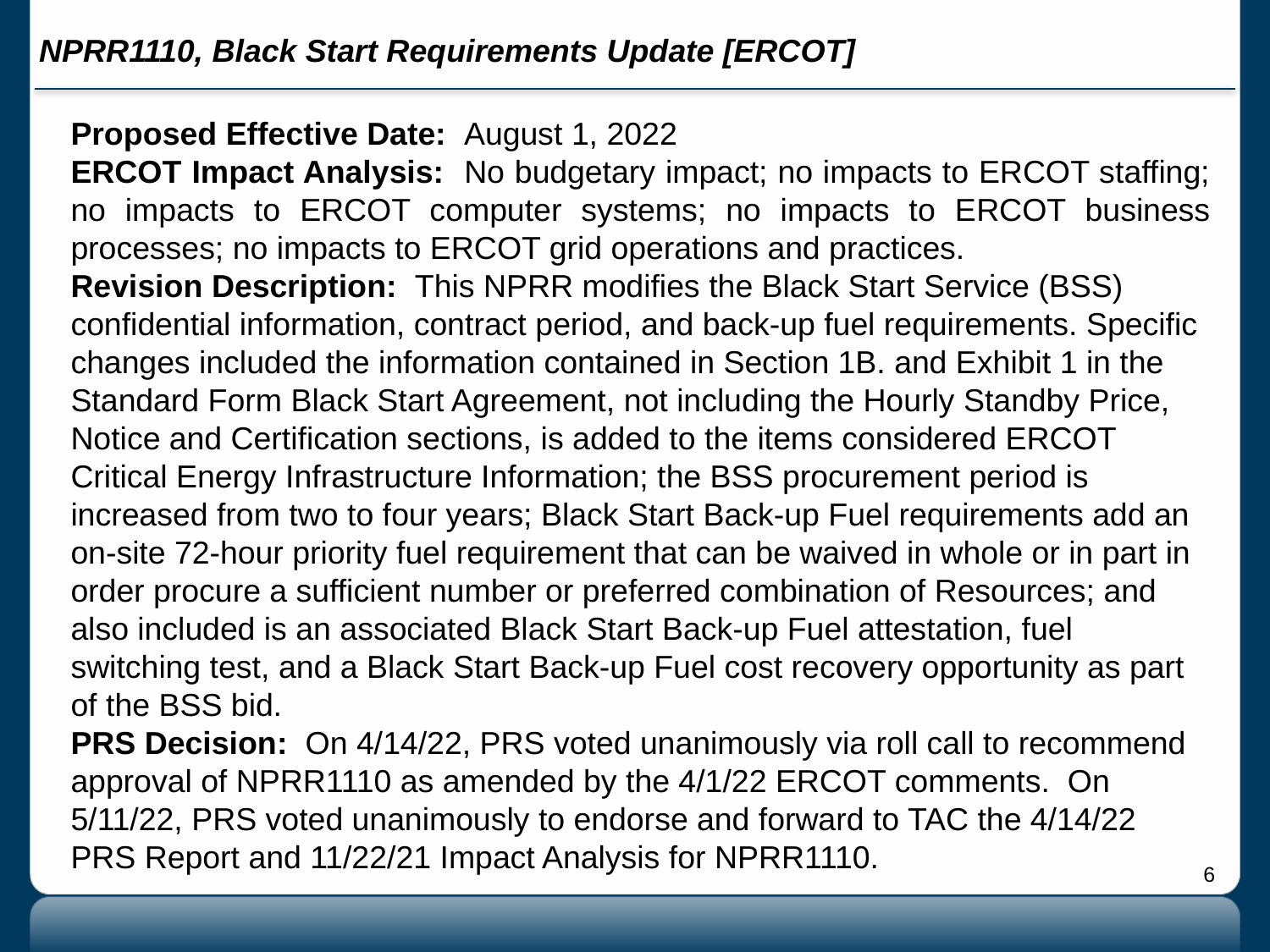

# NPRR1110, Black Start Requirements Update [ERCOT]
Proposed Effective Date:  August 1, 2022
ERCOT Impact Analysis:  No budgetary impact; no impacts to ERCOT staffing; no impacts to ERCOT computer systems; no impacts to ERCOT business processes; no impacts to ERCOT grid operations and practices.
Revision Description:  This NPRR modifies the Black Start Service (BSS) confidential information, contract period, and back-up fuel requirements. Specific changes included the information contained in Section 1B. and Exhibit 1 in the Standard Form Black Start Agreement, not including the Hourly Standby Price, Notice and Certification sections, is added to the items considered ERCOT Critical Energy Infrastructure Information; the BSS procurement period is increased from two to four years; Black Start Back-up Fuel requirements add an on-site 72-hour priority fuel requirement that can be waived in whole or in part in order procure a sufficient number or preferred combination of Resources; and also included is an associated Black Start Back-up Fuel attestation, fuel switching test, and a Black Start Back-up Fuel cost recovery opportunity as part of the BSS bid.
PRS Decision:  On 4/14/22, PRS voted unanimously via roll call to recommend approval of NPRR1110 as amended by the 4/1/22 ERCOT comments.  On 5/11/22, PRS voted unanimously to endorse and forward to TAC the 4/14/22 PRS Report and 11/22/21 Impact Analysis for NPRR1110.